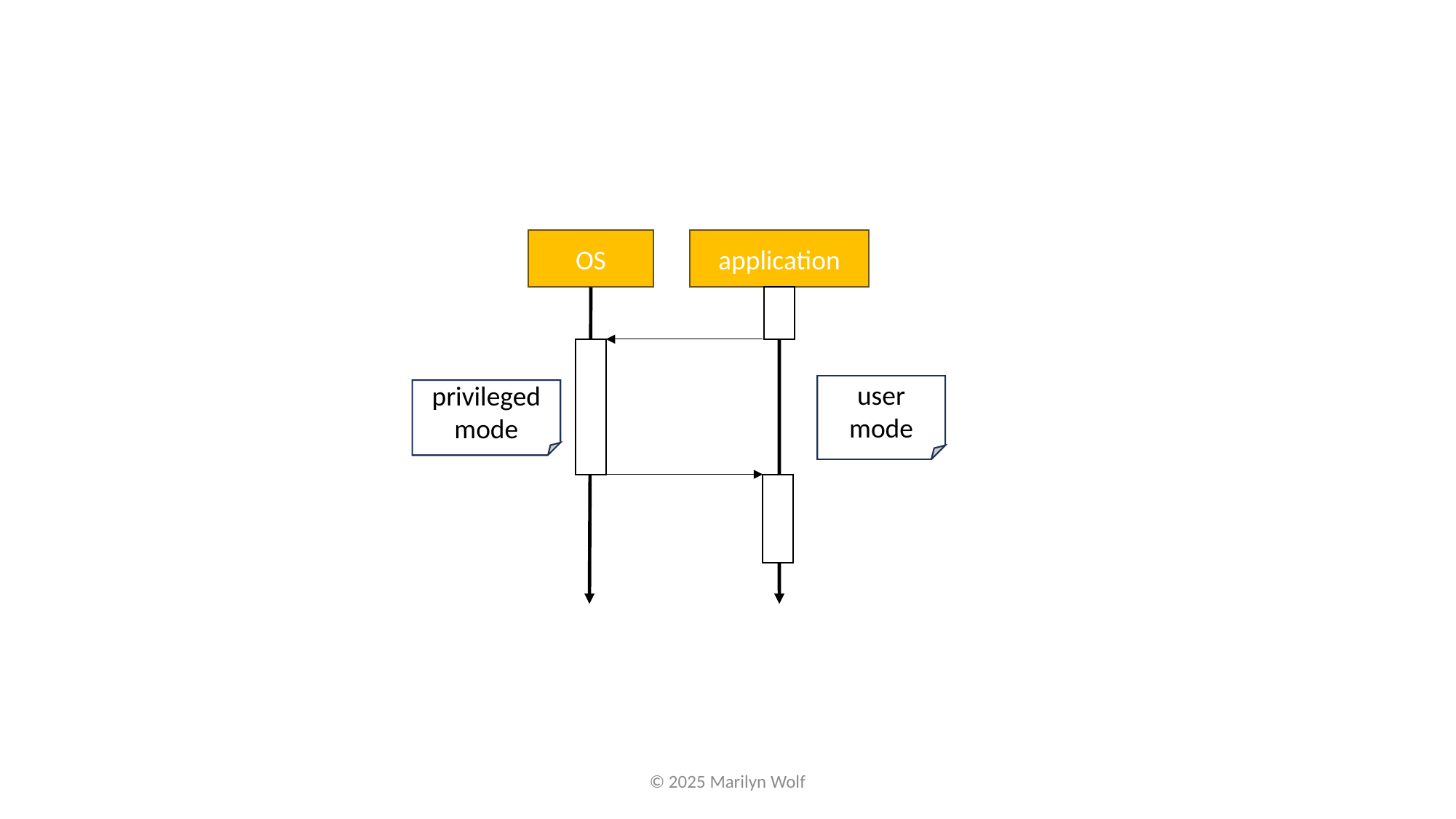

OS
application

user mode
privileged mode

© 2025 Marilyn Wolf